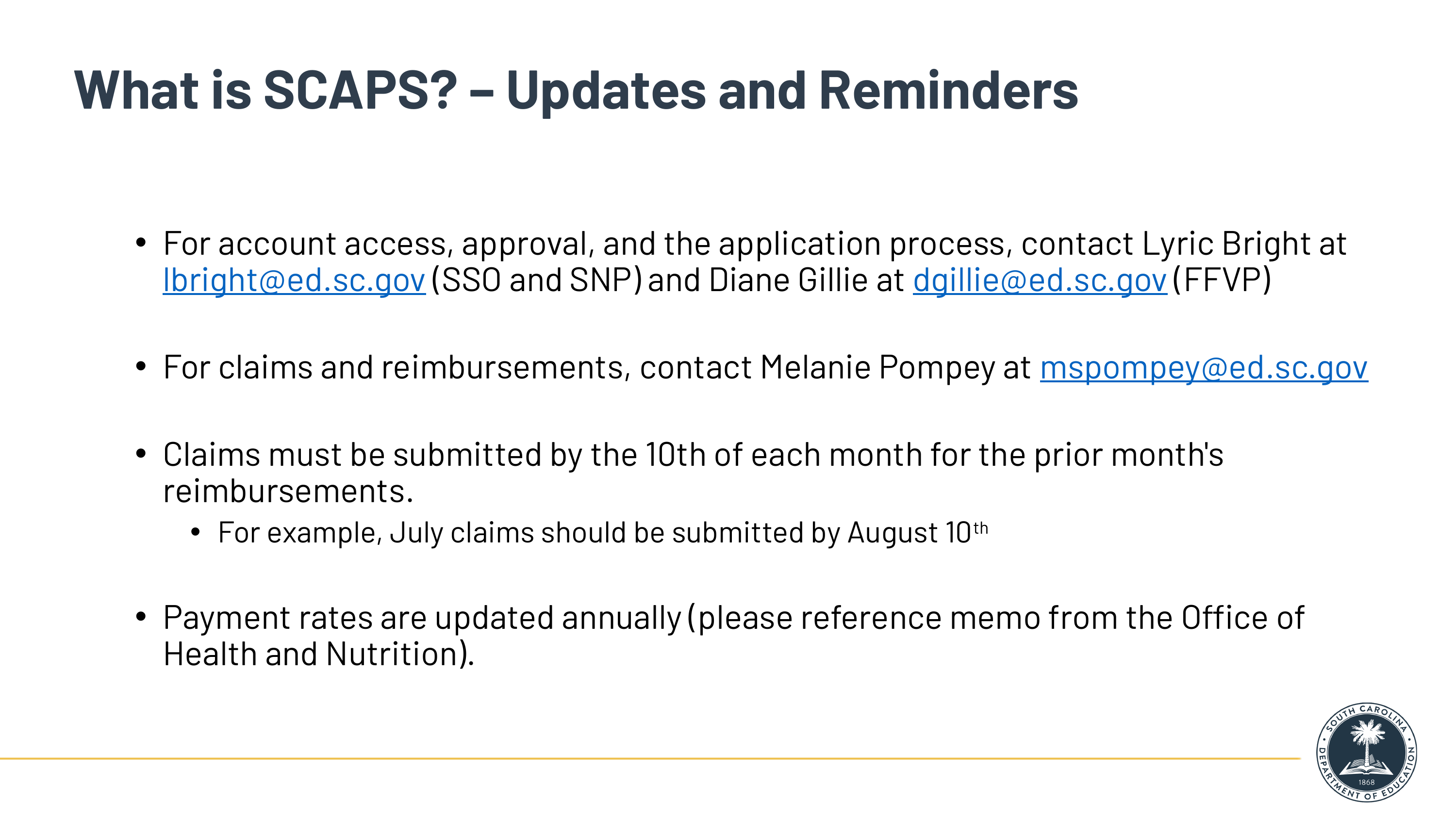

# What is SCAPS? – Updates and Reminders

For account access, approval, and the application process, contact Lyric Bright at lbright@ed.sc.gov (SSO and SNP) and Diane Gillie at dgillie@ed.sc.gov (FFVP)

For claims and reimbursements, contact Melanie Pompey at mspompey@ed.sc.gov

Claims must be submitted by the 10th of each month for the prior month's reimbursements.
For example, July claims should be submitted by August 10th

Payment rates are updated annually (please reference memo from the Office of Health and Nutrition).